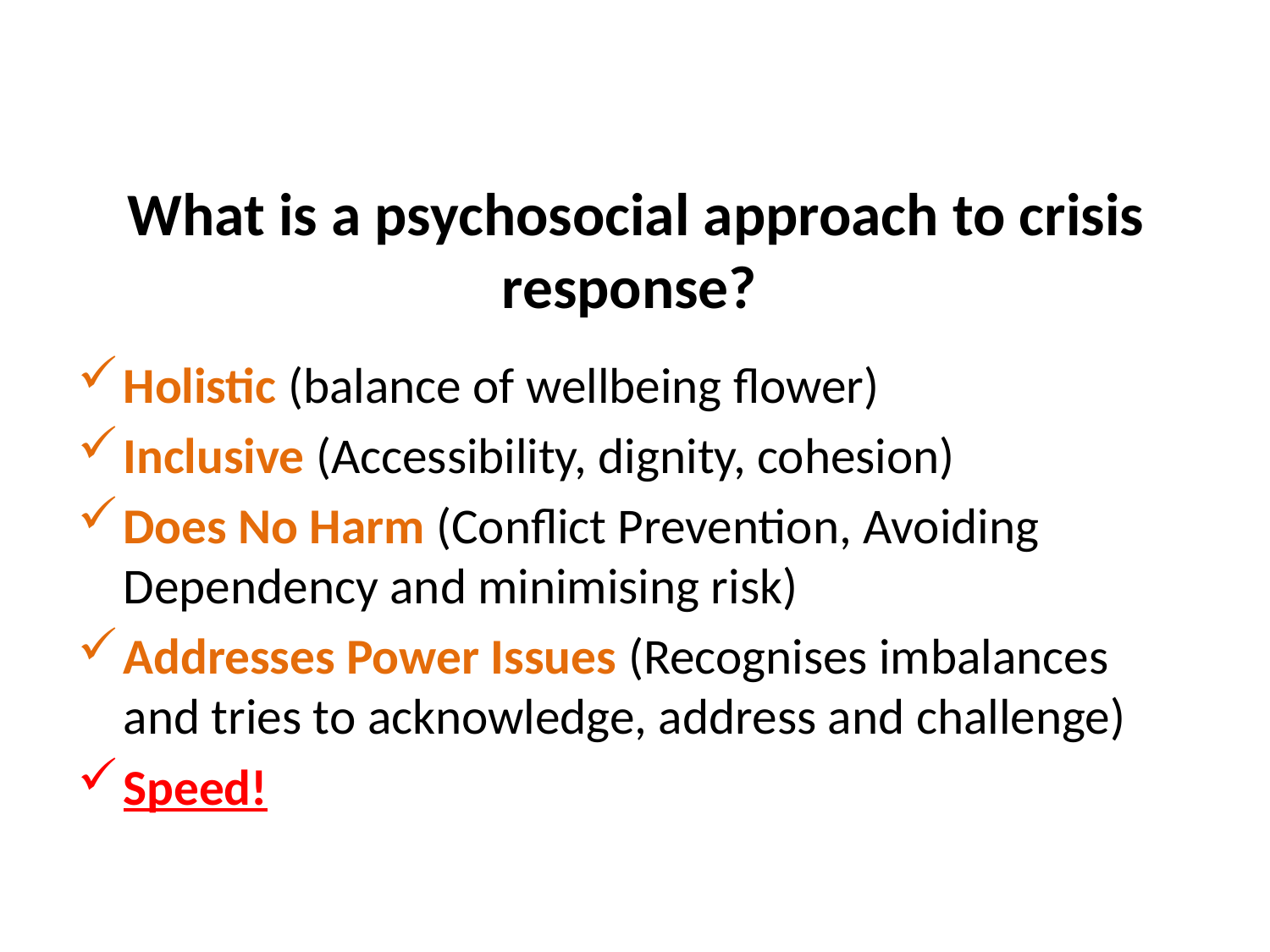

# What is a psychosocial approach to crisis response?
Holistic (balance of wellbeing flower)
Inclusive (Accessibility, dignity, cohesion)
Does No Harm (Conflict Prevention, Avoiding Dependency and minimising risk)
Addresses Power Issues (Recognises imbalances and tries to acknowledge, address and challenge)
Speed!